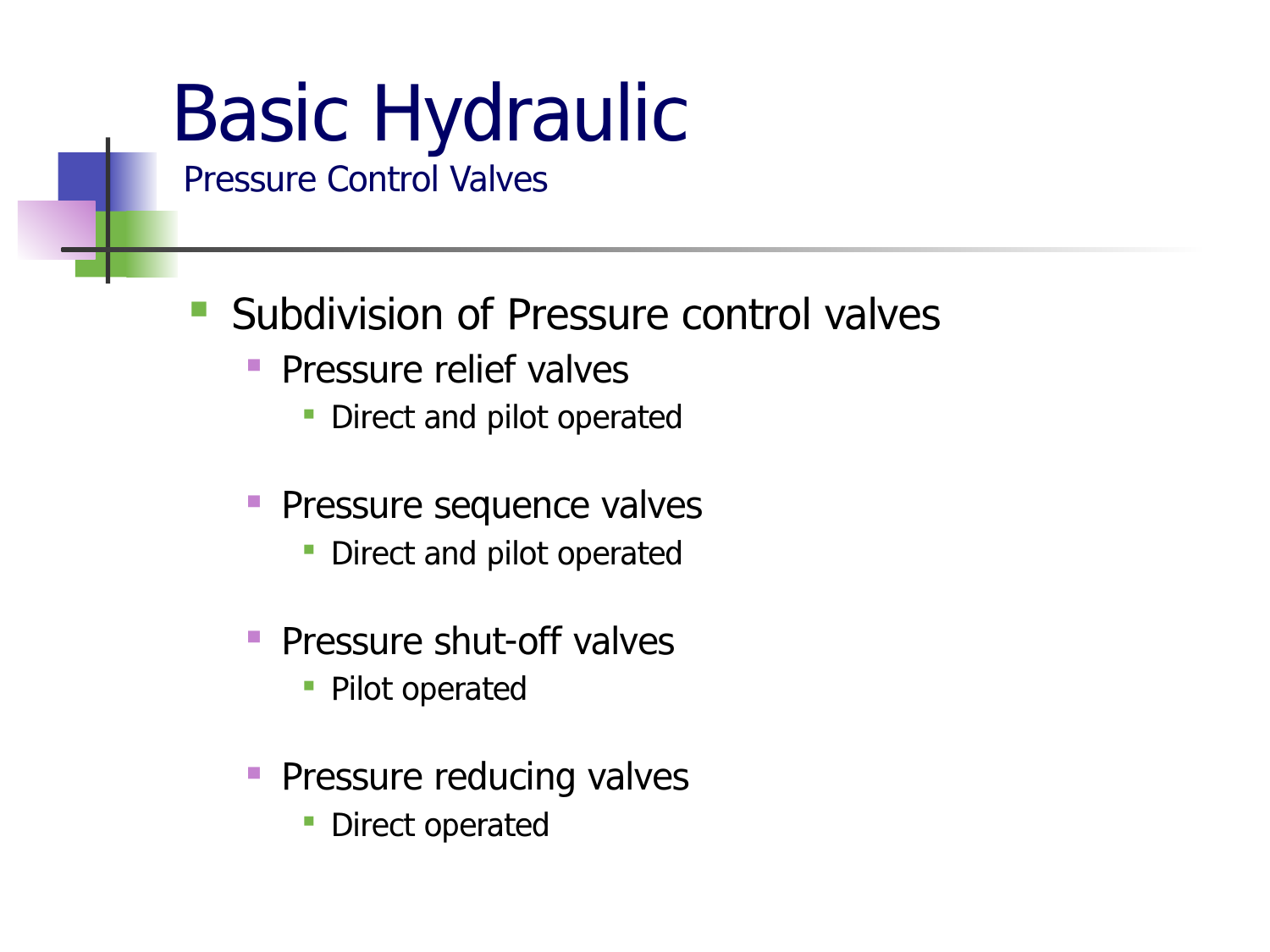

# Basic Hydraulic Pressure Control Valves
Subdivision of Pressure control valves
Pressure relief valves
Direct and pilot operated
Pressure sequence valves
Direct and pilot operated
Pressure shut-off valves
Pilot operated
Pressure reducing valves
Direct operated